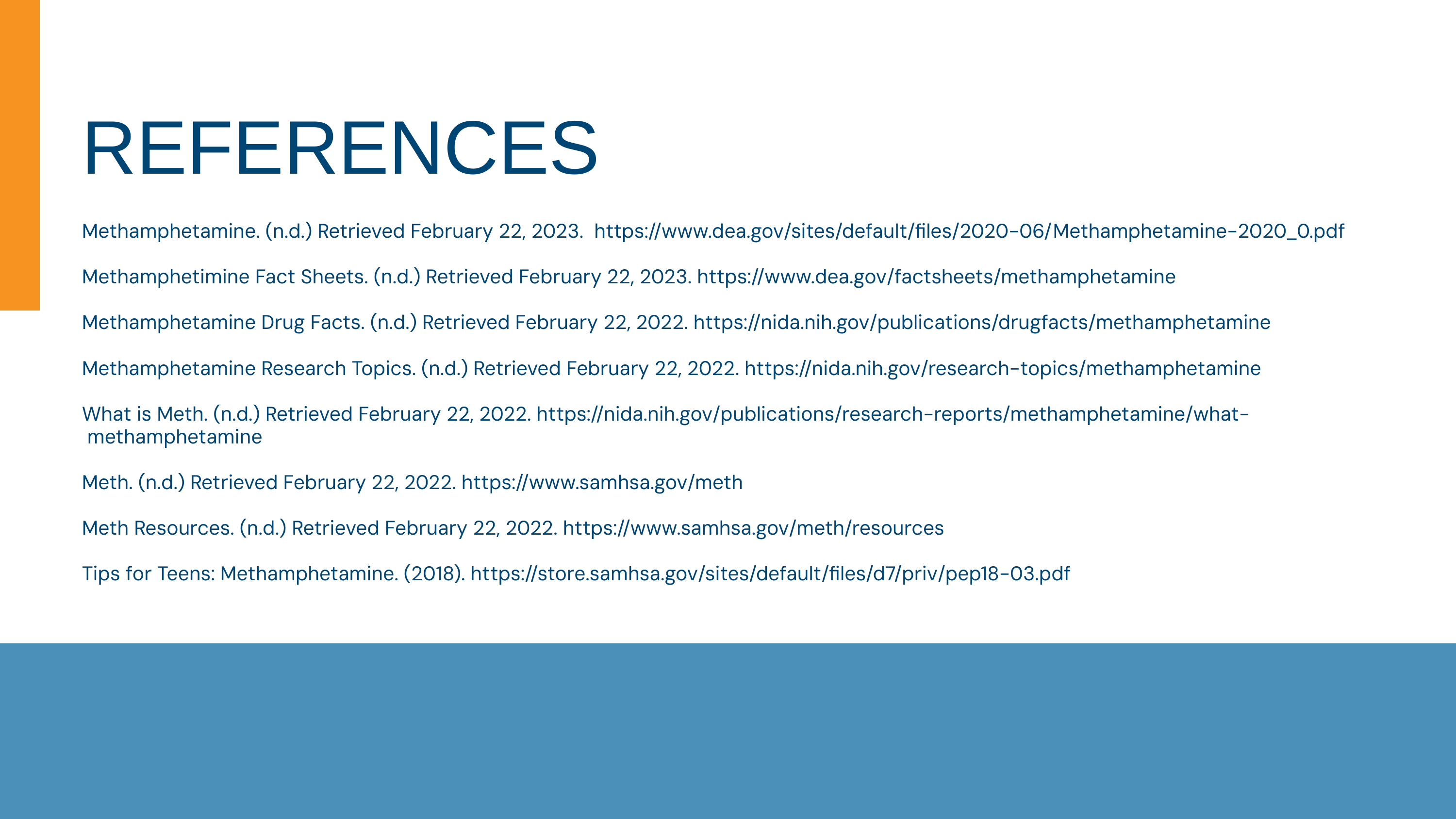

REFERENCES
Methamphetamine. (n.d.) Retrieved February 22, 2023.  https://www.dea.gov/sites/default/files/2020-06/Methamphetamine-2020_0.pdf

Methamphetimine Fact Sheets. (n.d.) Retrieved February 22, 2023. https://www.dea.gov/factsheets/methamphetamine

Methamphetamine Drug Facts. (n.d.) Retrieved February 22, 2022. https://nida.nih.gov/publications/drugfacts/methamphetamine

Methamphetamine Research Topics. (n.d.) Retrieved February 22, 2022. https://nida.nih.gov/research-topics/methamphetamine

What is Meth. (n.d.) Retrieved February 22, 2022. https://nida.nih.gov/publications/research-reports/methamphetamine/what-
 methamphetamine

Meth. (n.d.) Retrieved February 22, 2022. https://www.samhsa.gov/meth

Meth Resources. (n.d.) Retrieved February 22, 2022. https://www.samhsa.gov/meth/resources

Tips for Teens: Methamphetamine. (2018). https://store.samhsa.gov/sites/default/files/d7/priv/pep18-03.pdf